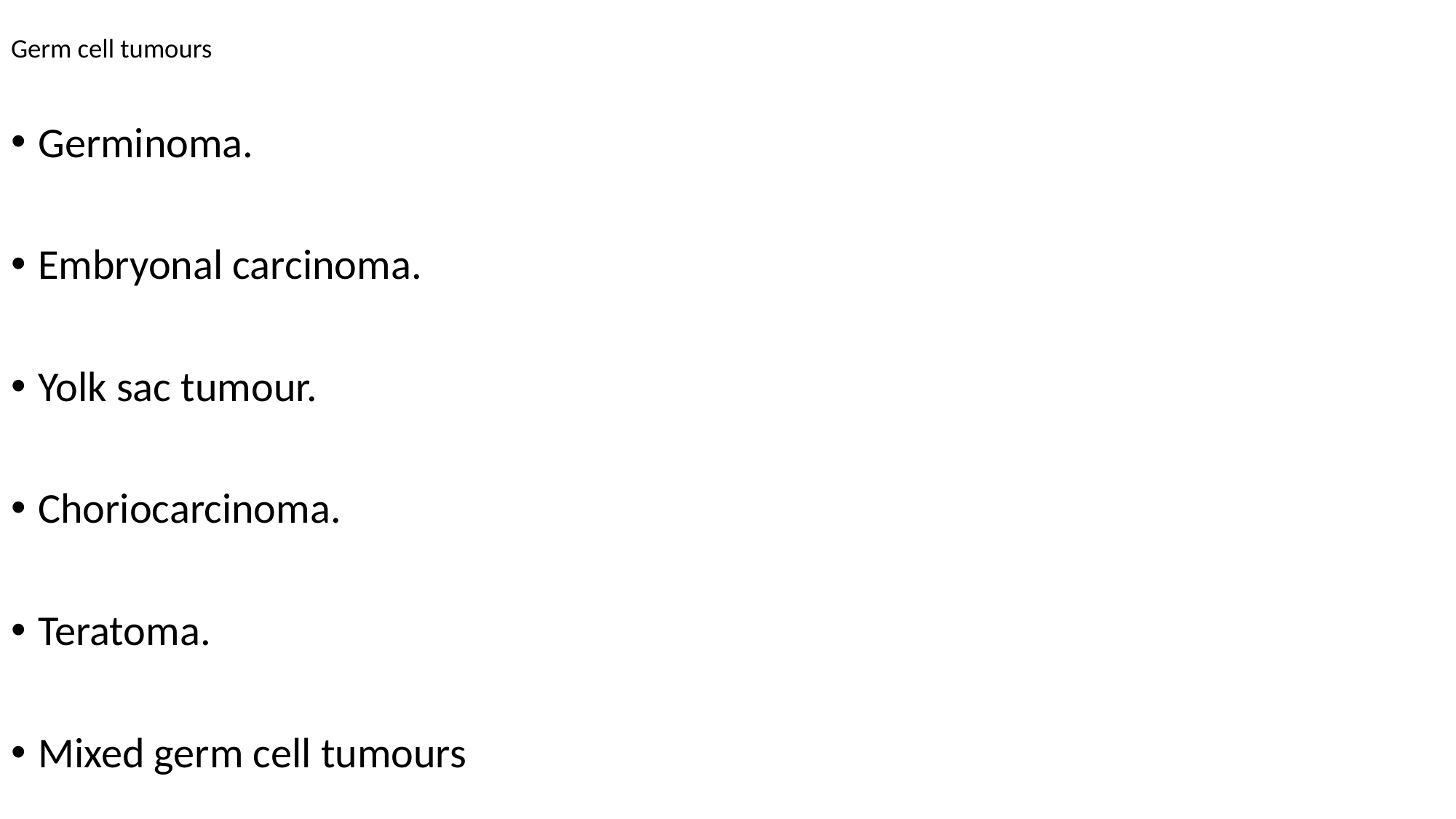

# Germ cell tumours
Germinoma.

Embryonal carcinoma.

Yolk sac tumour.

Choriocarcinoma.

Teratoma.

Mixed germ cell tumours